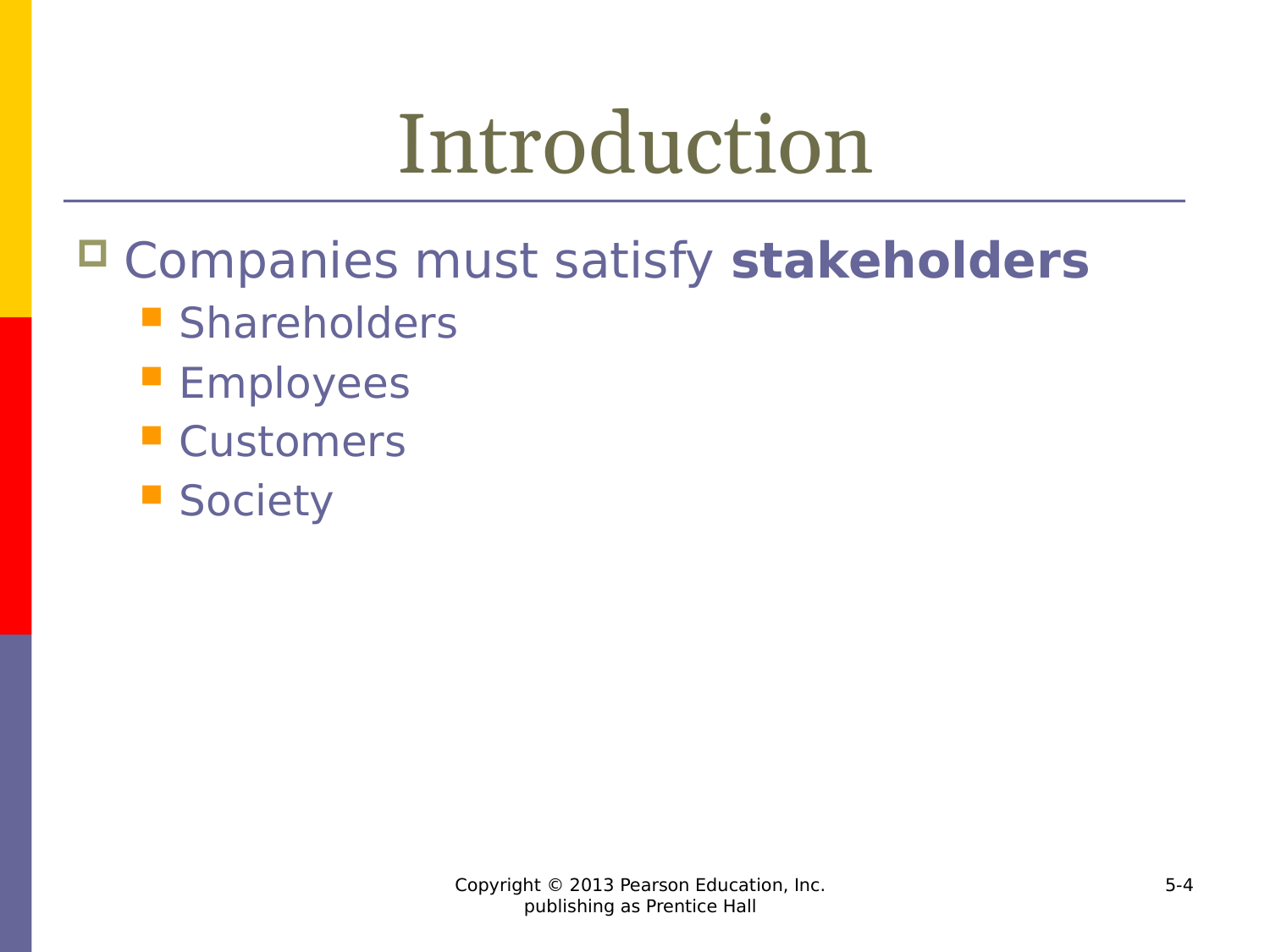

# Introduction
Companies must satisfy stakeholders
Shareholders
Employees
Customers
Society

Copyright © 2013 Pearson Education, Inc. publishing as Prentice Hall
5-4